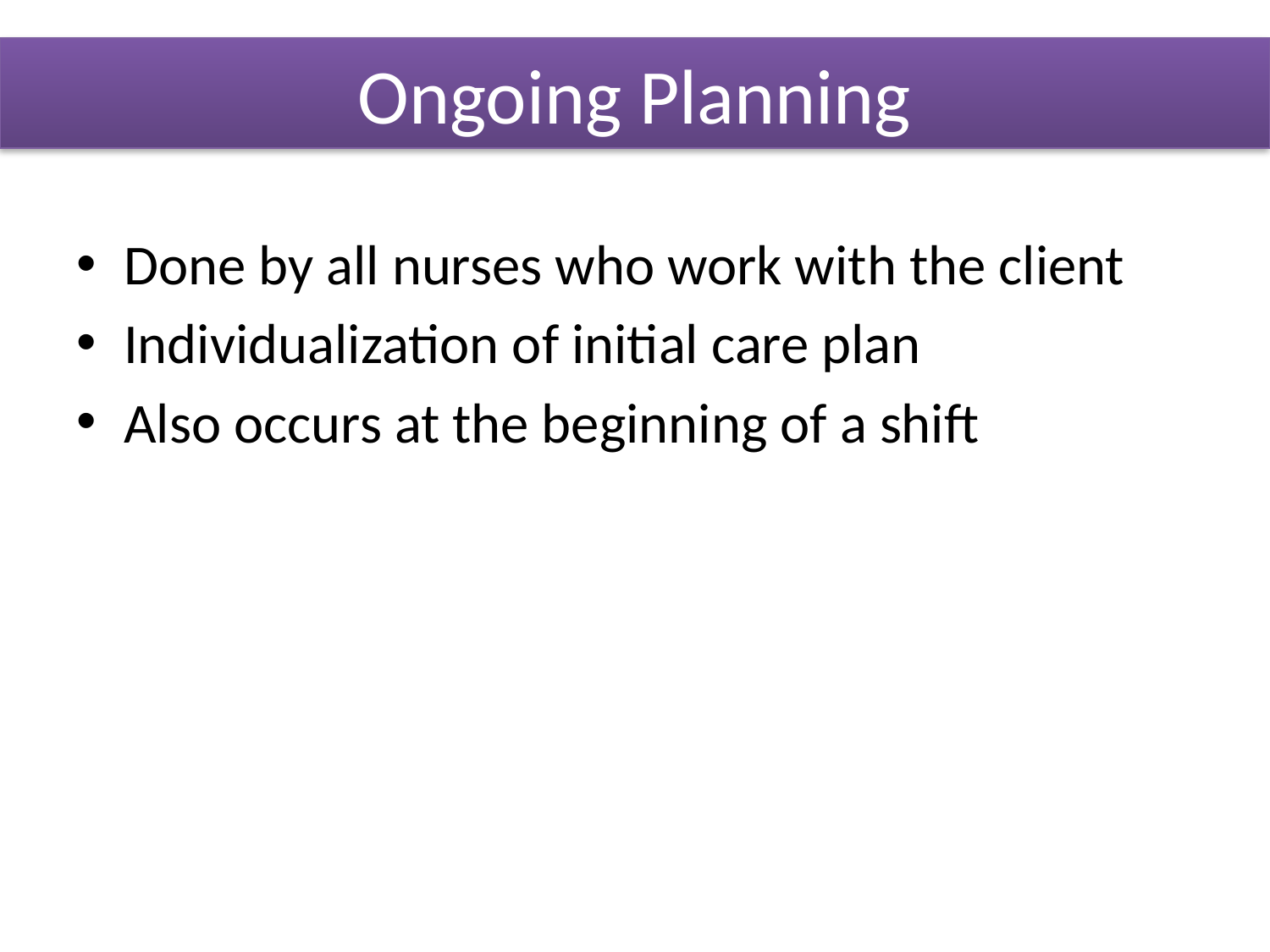

# Ongoing Planning
Done by all nurses who work with the client
Individualization of initial care plan
Also occurs at the beginning of a shift